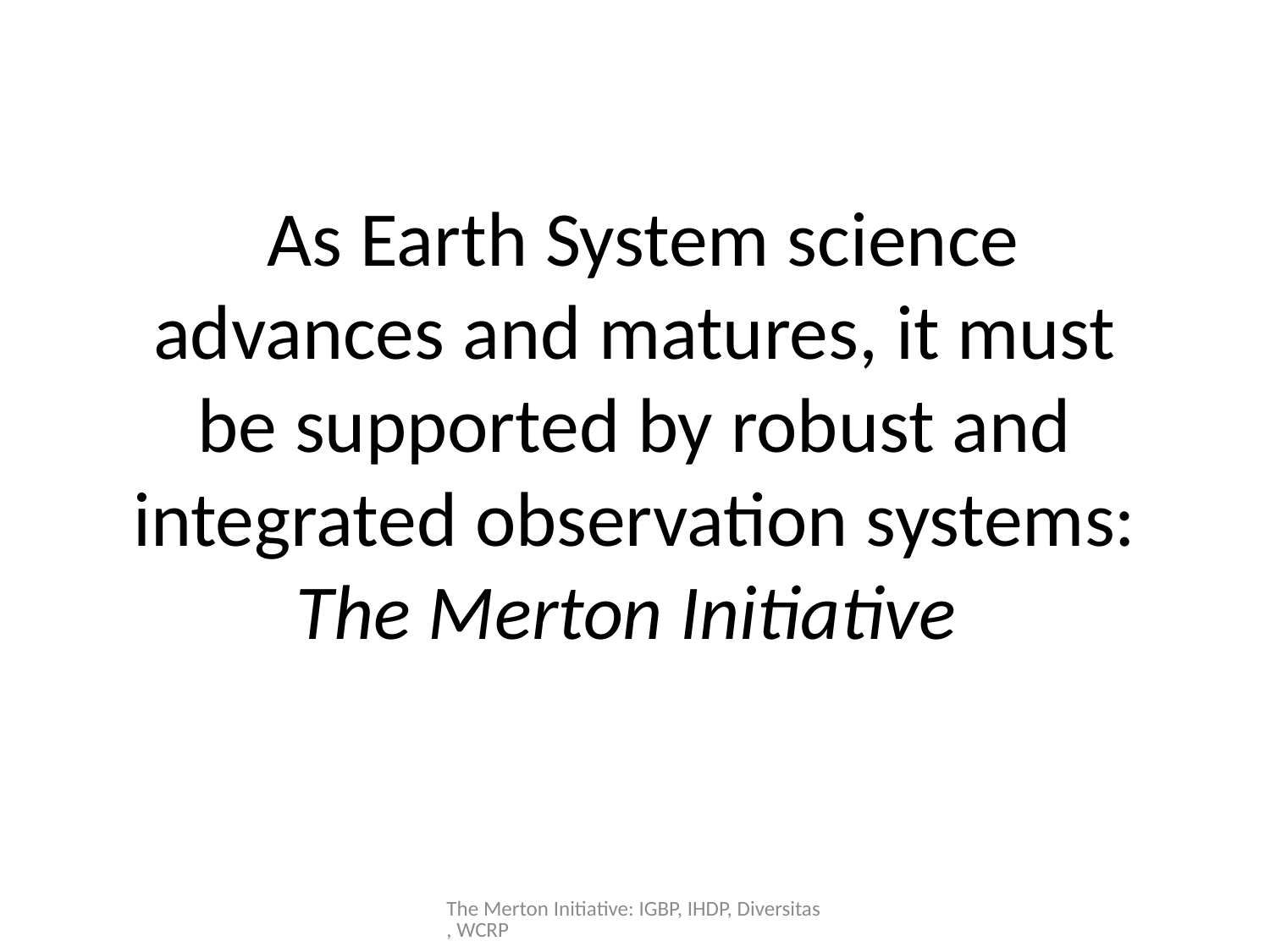

# As Earth System science advances and matures, it must be supported by robust and integrated observation systems: The Merton Initiative
The Merton Initiative: IGBP, IHDP, Diversitas, WCRP